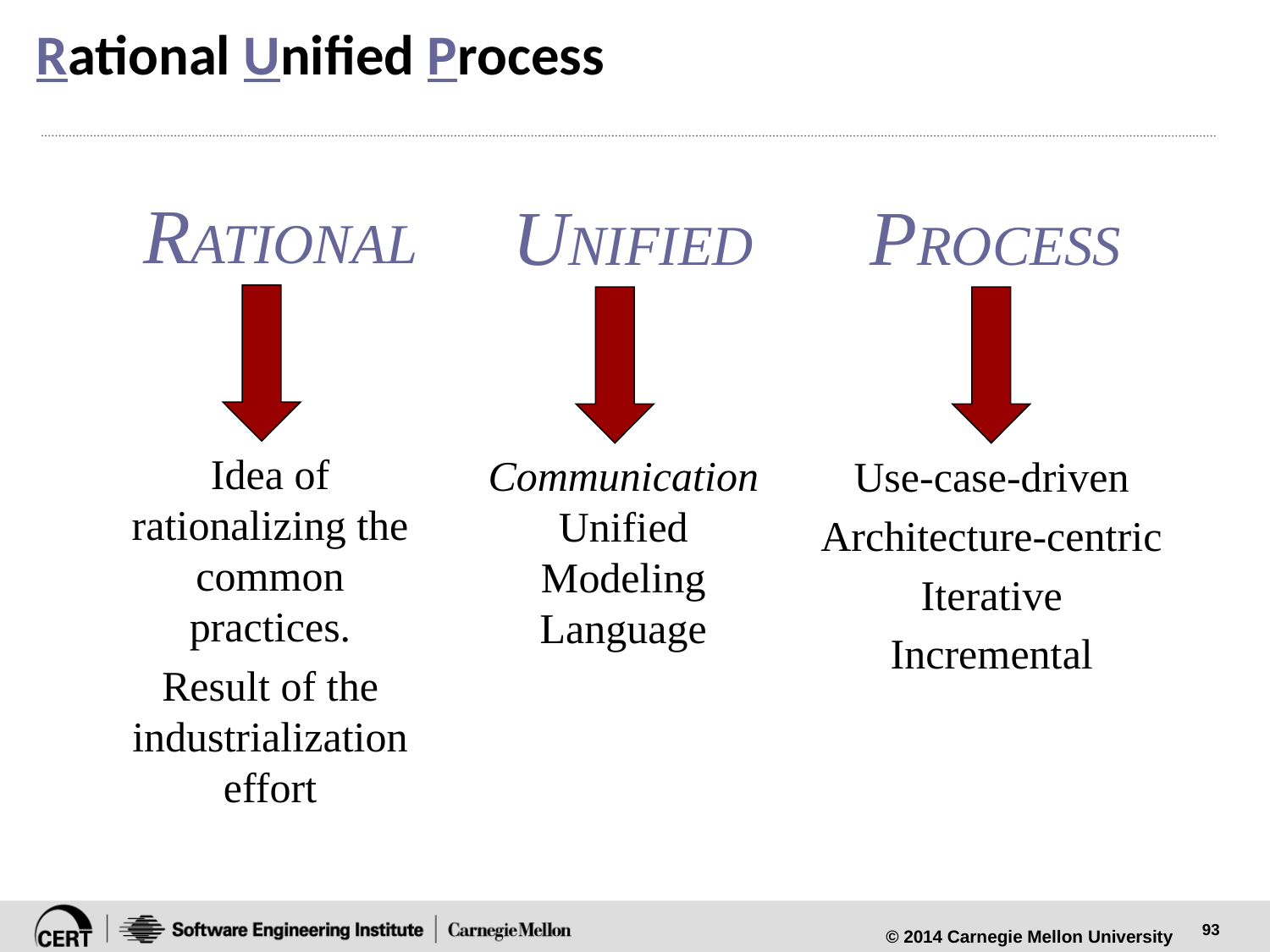

# Rational Unified Process

 RATIONAL
 UNIFIED
PROCESS

Idea of rationalizing the common practices.
Result of the industrialization effort

Communication Unified Modeling Language

Use-case-driven
Architecture-centric
Iterative
Incremental